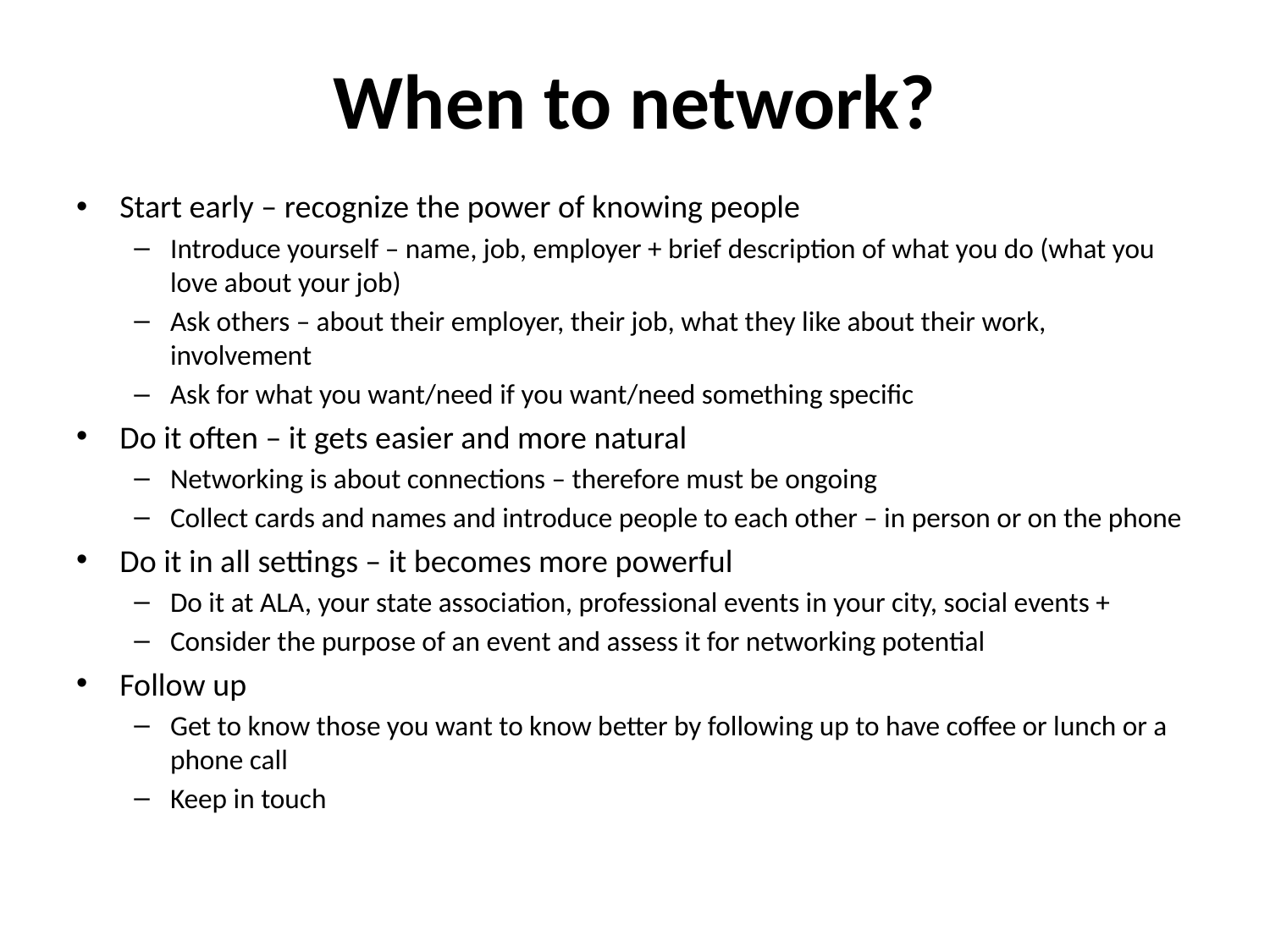

# When to network?
Start early – recognize the power of knowing people
Introduce yourself – name, job, employer + brief description of what you do (what you love about your job)
Ask others – about their employer, their job, what they like about their work, involvement
Ask for what you want/need if you want/need something specific
Do it often – it gets easier and more natural
Networking is about connections – therefore must be ongoing
Collect cards and names and introduce people to each other – in person or on the phone
Do it in all settings – it becomes more powerful
Do it at ALA, your state association, professional events in your city, social events +
Consider the purpose of an event and assess it for networking potential
Follow up
Get to know those you want to know better by following up to have coffee or lunch or a phone call
Keep in touch